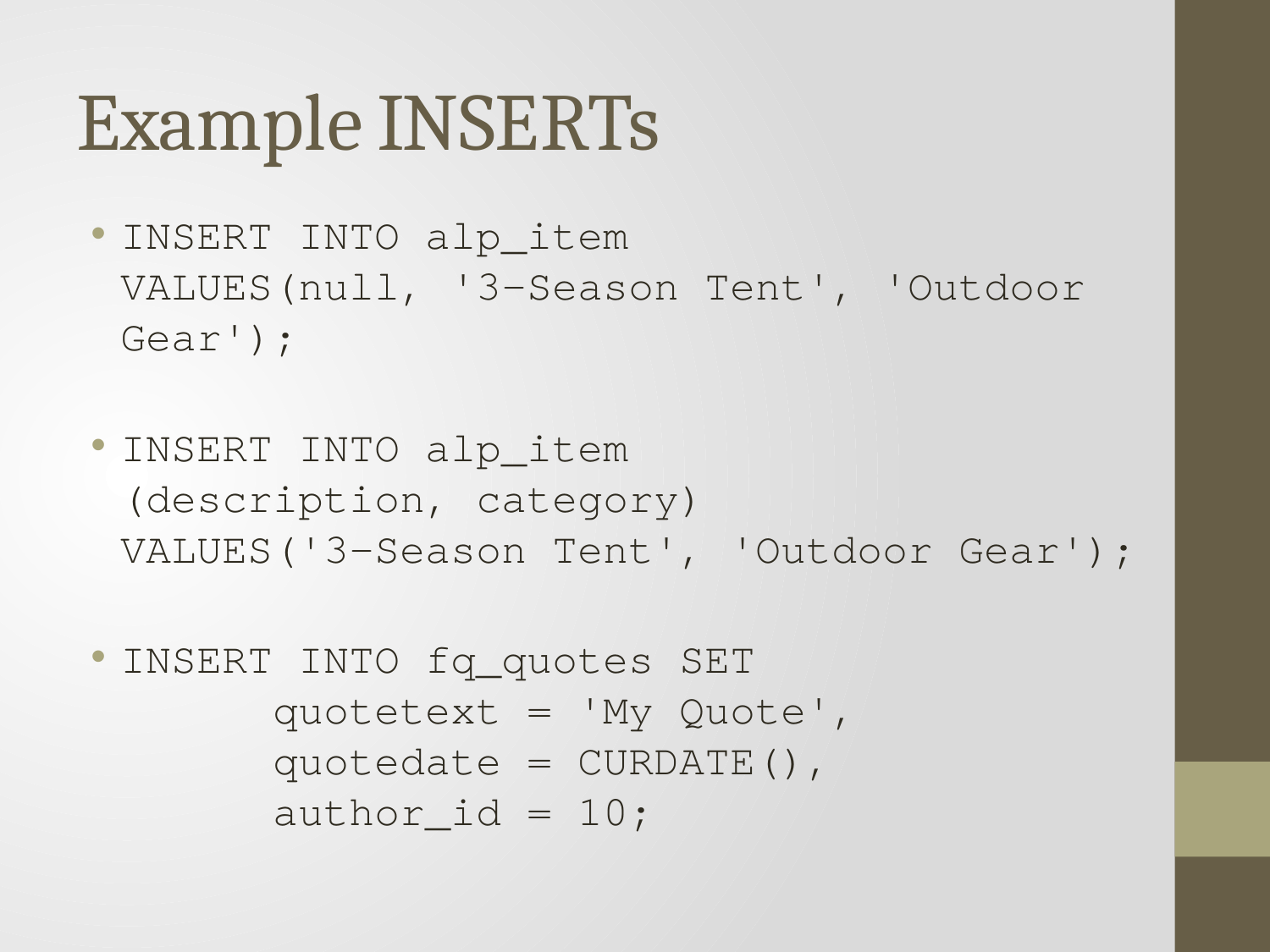

# Example INSERTs
INSERT INTO alp_item
VALUES(null, '3-Season Tent', 'Outdoor Gear');
INSERT INTO alp_item
(description, category)
VALUES('3-Season Tent', 'Outdoor Gear');
INSERT INTO fq_quotes SET
      quotetext = 'My Quote',
      quotedate = CURDATE(),
      author_id = 10;